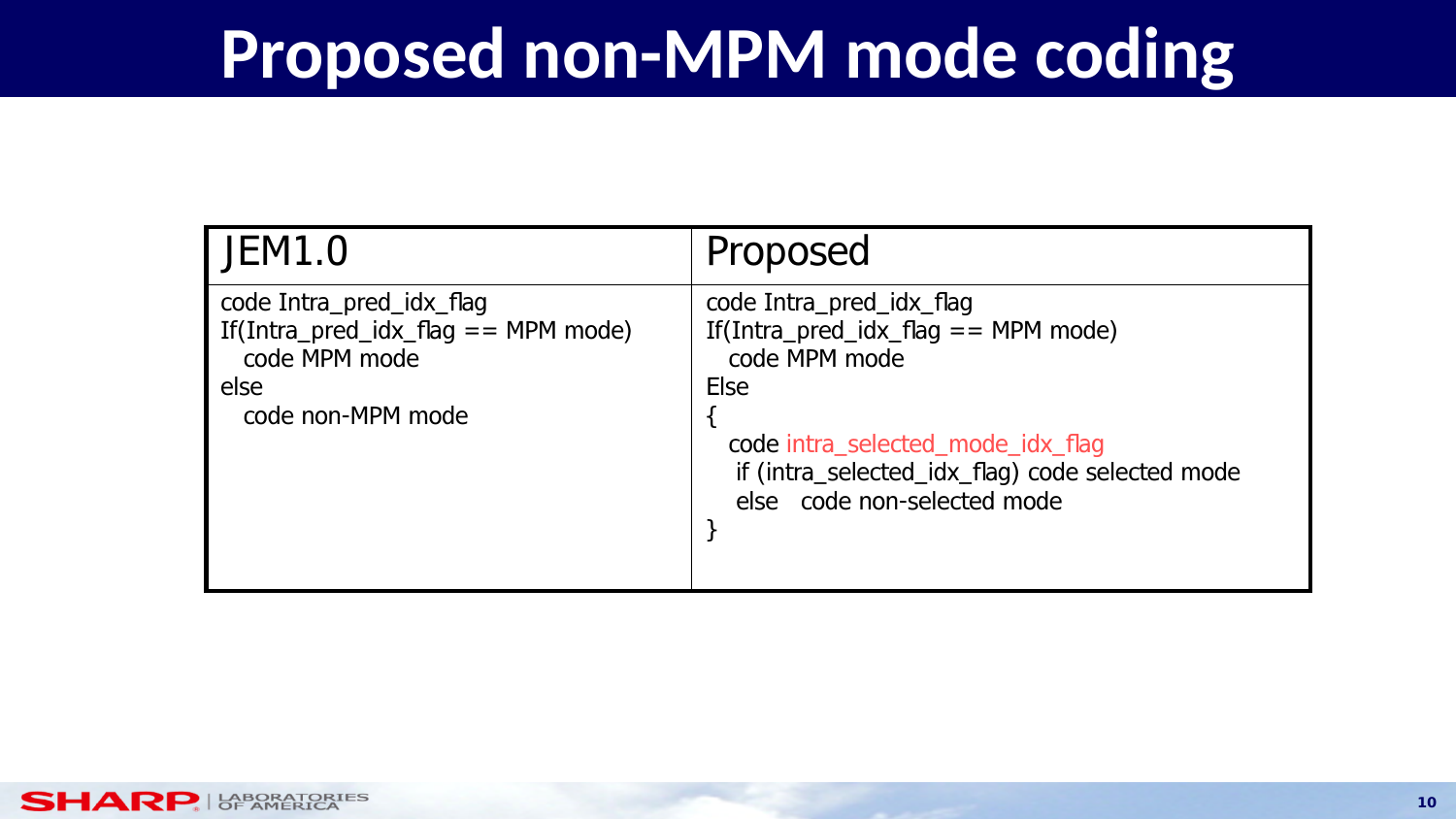

Proposed non-MPM mode coding

| JEM1.0 | Proposed |
| --- | --- |
| code Intra\_pred\_idx\_flag If(Intra\_pred\_idx\_flag == MPM mode) code MPM mode else code non-MPM mode | code Intra\_pred\_idx\_flag If(Intra\_pred\_idx\_flag == MPM mode) code MPM mode Else { code intra\_selected\_mode\_idx\_flag if (intra\_selected\_idx\_flag) code selected mode else code non-selected mode } |